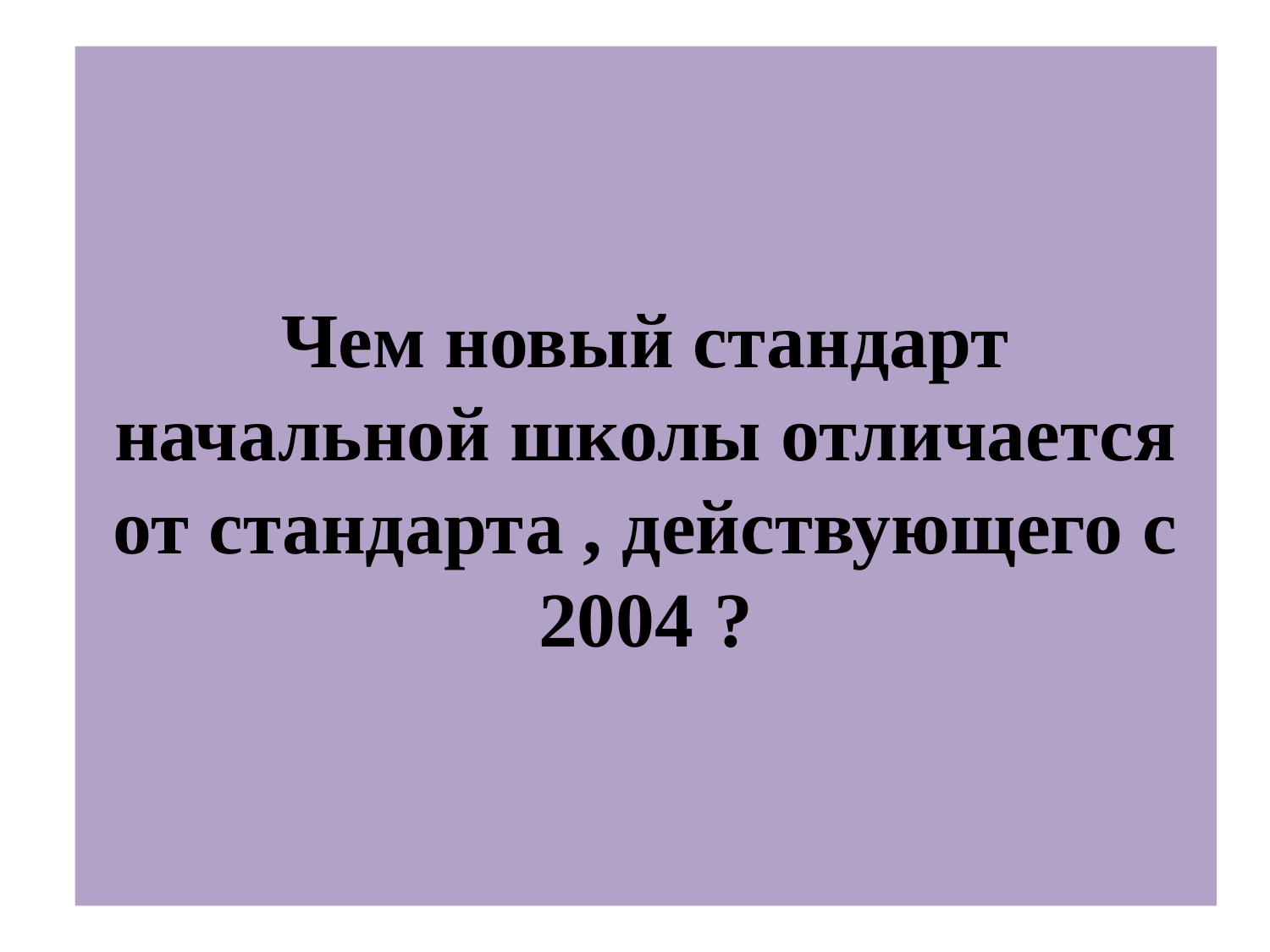

# Чем новый стандарт начальной школы отличается от стандарта , действующего с 2004 ?